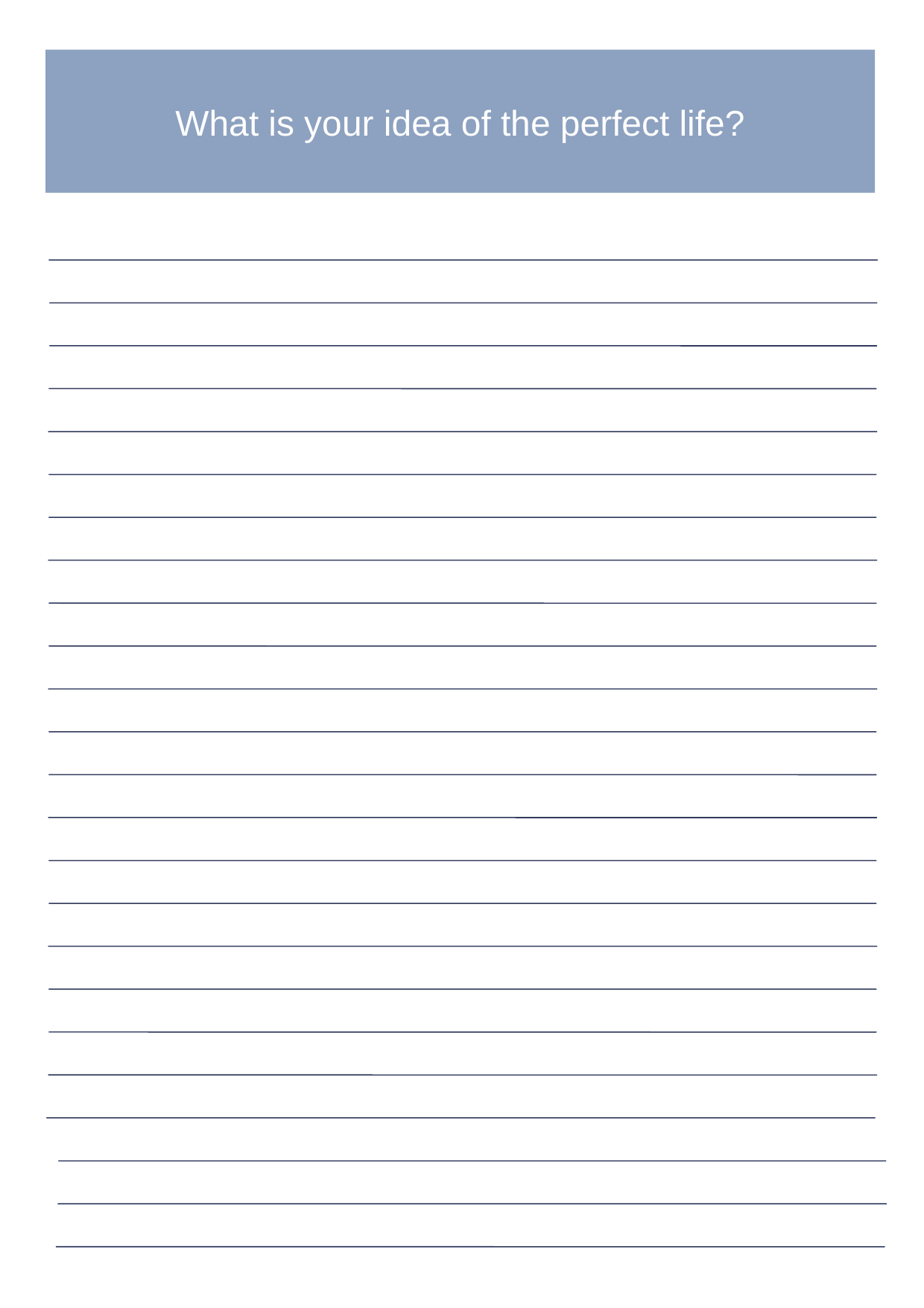

What is your idea of the perfect life?